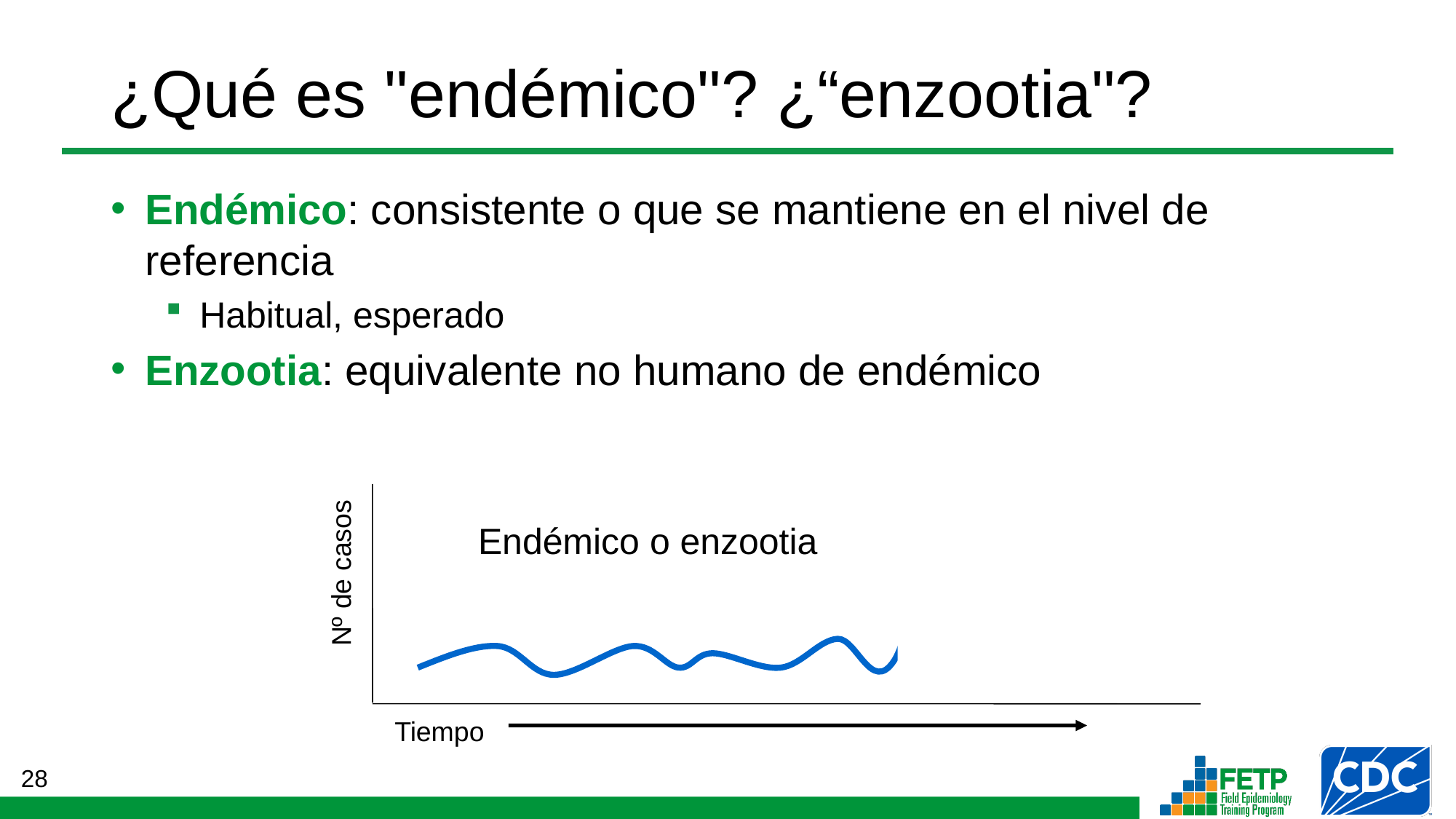

# ¿Qué es "endémico"? ¿“enzootia"?
Endémico: consistente o que se mantiene en el nivel de referencia
Habitual, esperado
Enzootia: equivalente no humano de endémico

Nº de casos

Tiempo

Endémico o enzootia